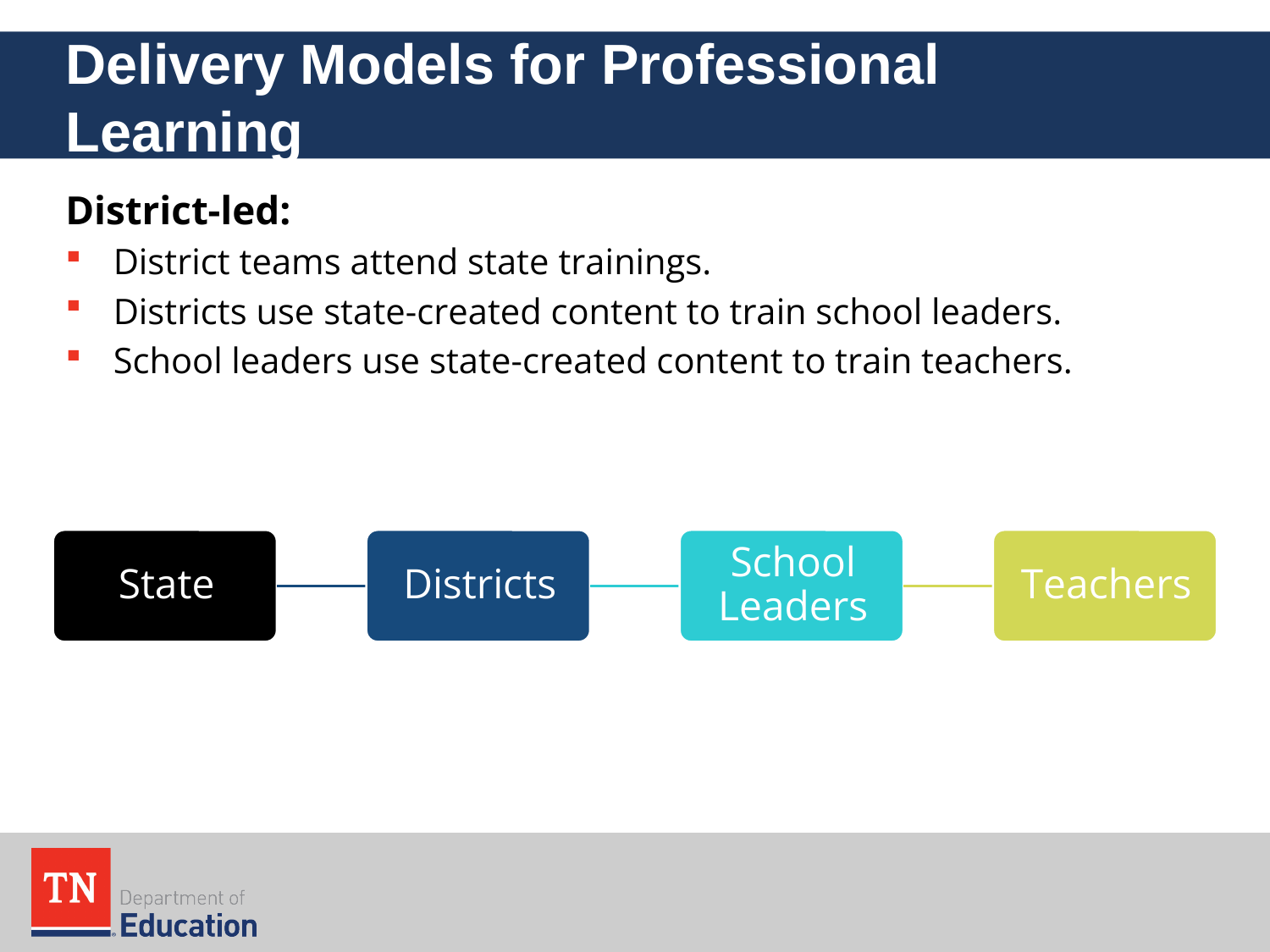

# Delivery Models for Professional Learning
District-led:
District teams attend state trainings.
Districts use state-created content to train school leaders.
School leaders use state-created content to train teachers.
State

Districts

School Leaders

Teachers